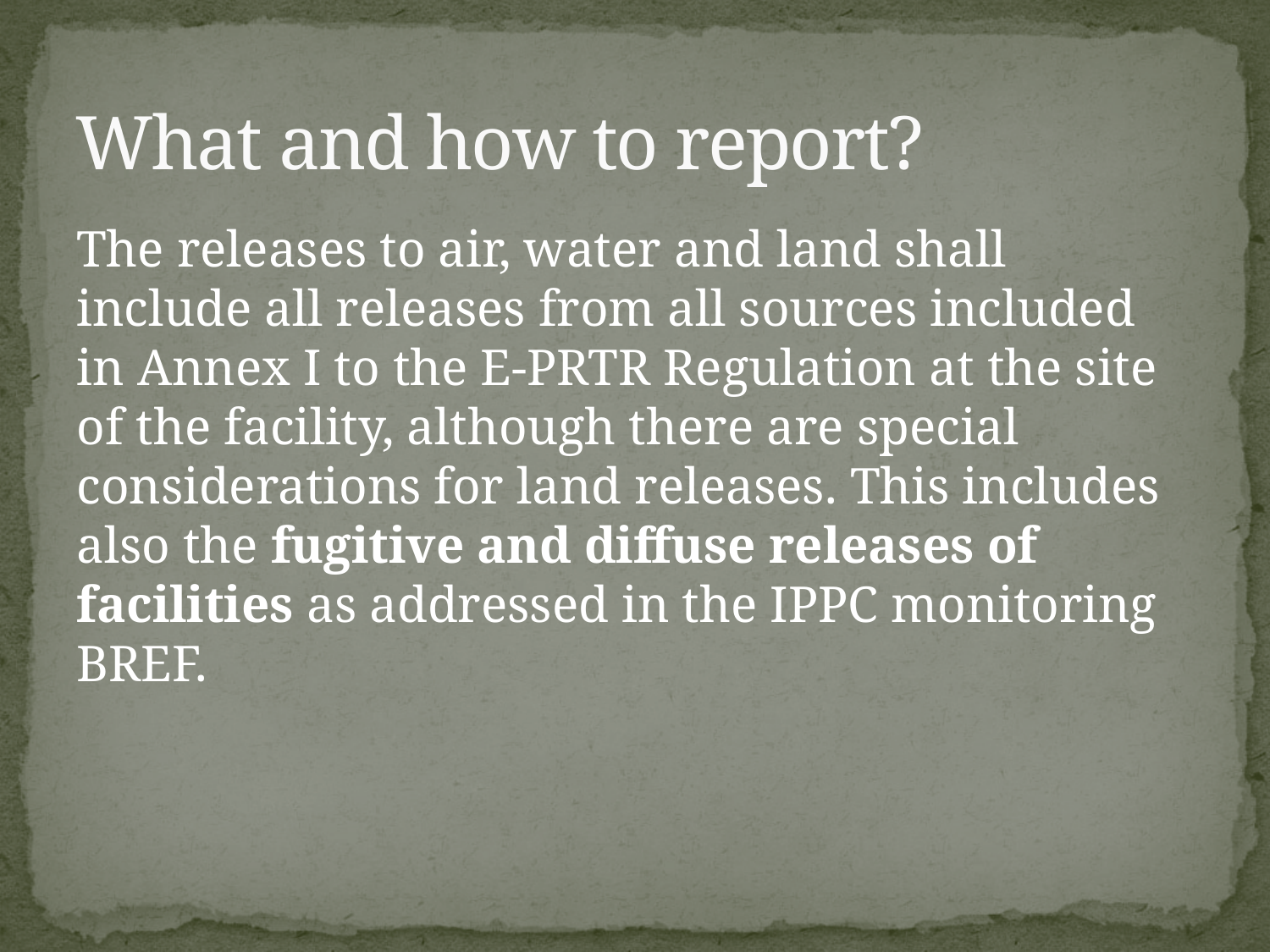

# What and how to report?
The releases to air, water and land shall include all releases from all sources included in Annex I to the E-PRTR Regulation at the site of the facility, although there are special considerations for land releases. This includes also the fugitive and diffuse releases of facilities as addressed in the IPPC monitoring BREF.